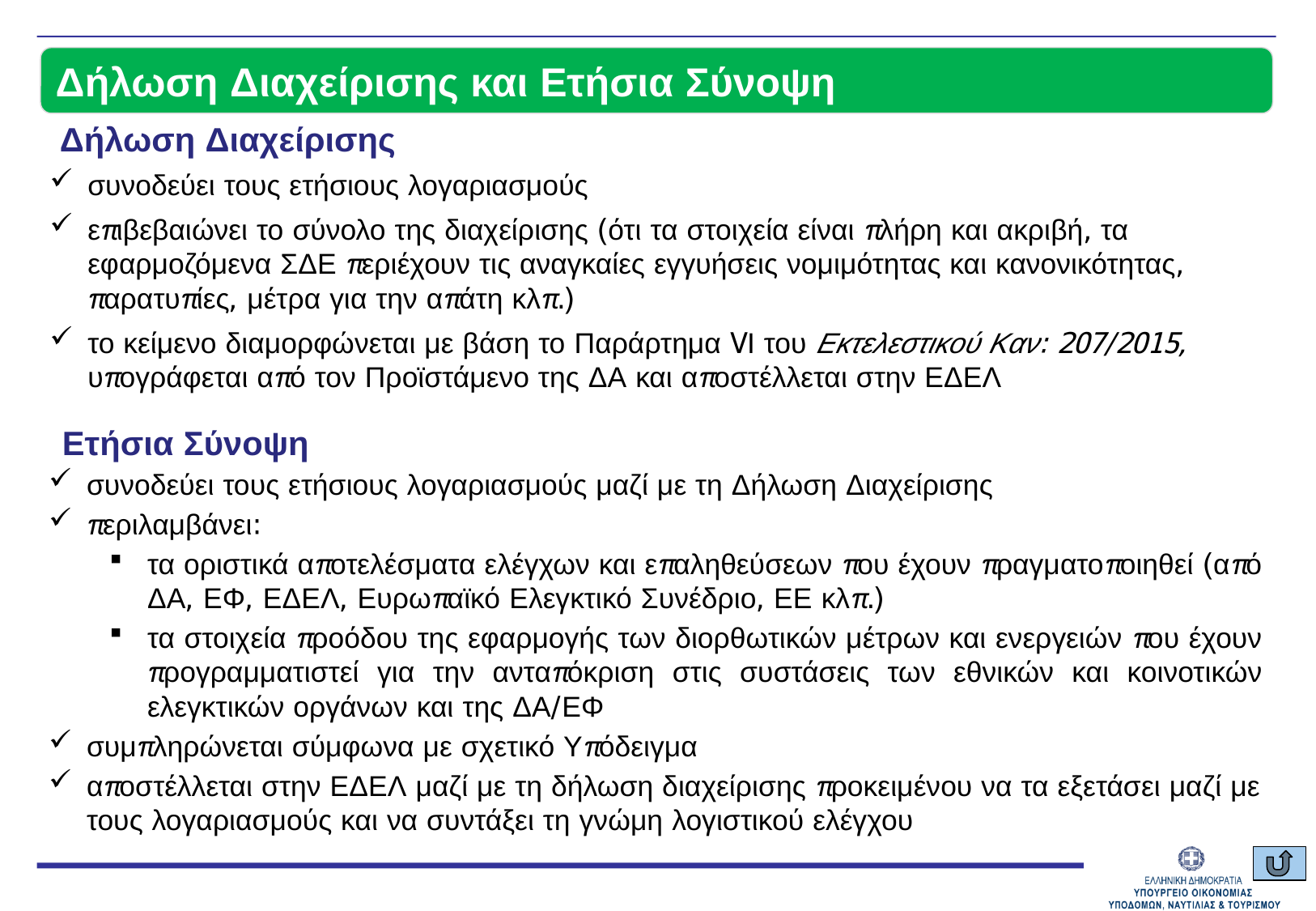

Δήλωση Διαχείρισης και Ετήσια Σύνοψη

Δήλωση Διαχείρισης
συνοδεύει τους ετήσιους λογαριασμούς
επιβεβαιώνει το σύνολο της διαχείρισης (ότι τα στοιχεία είναι πλήρη και ακριβή, τα εφαρμοζόμενα ΣΔΕ περιέχουν τις αναγκαίες εγγυήσεις νομιμότητας και κανονικότητας, παρατυπίες, μέτρα για την απάτη κλπ.)
το κείμενο διαμορφώνεται με βάση το Παράρτημα VΙ του Εκτελεστικού Καν: 207/2015, υπογράφεται από τον Προϊστάμενο της ΔΑ και αποστέλλεται στην ΕΔΕΛ
Ετήσια Σύνοψη
συνοδεύει τους ετήσιους λογαριασμούς μαζί με τη Δήλωση Διαχείρισης
περιλαμβάνει:
τα οριστικά αποτελέσματα ελέγχων και επαληθεύσεων που έχουν πραγματοποιηθεί (από ΔΑ, ΕΦ, ΕΔΕΛ, Ευρωπαϊκό Ελεγκτικό Συνέδριο, ΕΕ κλπ.)
τα στοιχεία προόδου της εφαρμογής των διορθωτικών μέτρων και ενεργειών που έχουν προγραμματιστεί για την ανταπόκριση στις συστάσεις των εθνικών και κοινοτικών ελεγκτικών οργάνων και της ΔΑ/ΕΦ
συμπληρώνεται σύμφωνα με σχετικό Υπόδειγμα
αποστέλλεται στην ΕΔΕΛ μαζί με τη δήλωση διαχείρισης προκειμένου να τα εξετάσει μαζί με τους λογαριασμούς και να συντάξει τη γνώμη λογιστικού ελέγχου